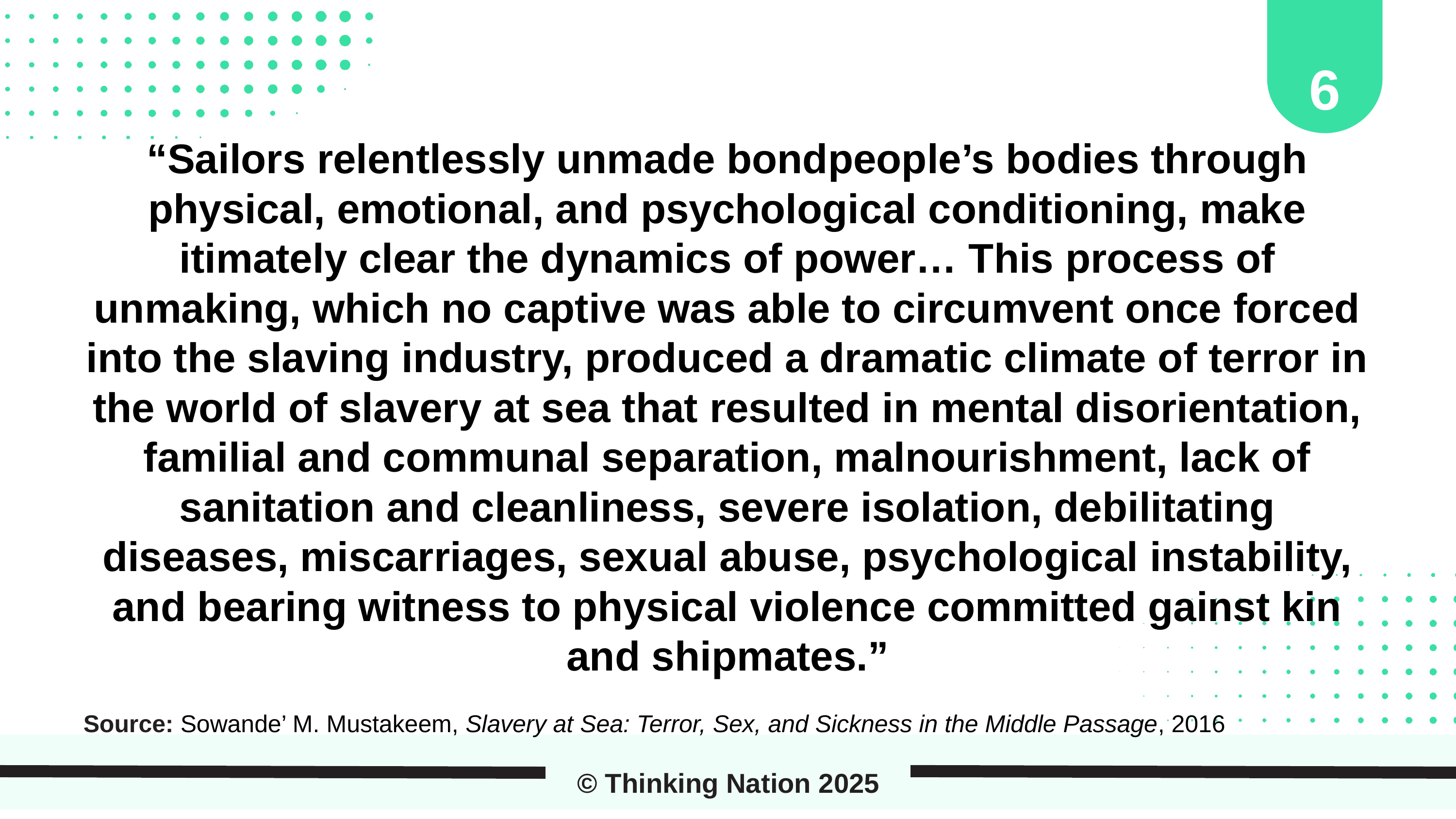

6
“Sailors relentlessly unmade bondpeople’s bodies through physical, emotional, and psychological conditioning, make itimately clear the dynamics of power… This process of unmaking, which no captive was able to circumvent once forced into the slaving industry, produced a dramatic climate of terror in the world of slavery at sea that resulted in mental disorientation, familial and communal separation, malnourishment, lack of sanitation and cleanliness, severe isolation, debilitating diseases, miscarriages, sexual abuse, psychological instability, and bearing witness to physical violence committed gainst kin and shipmates.”

Source: Sowande’ M. Mustakeem, Slavery at Sea: Terror, Sex, and Sickness in the Middle Passage, 2016

© Thinking Nation 2025